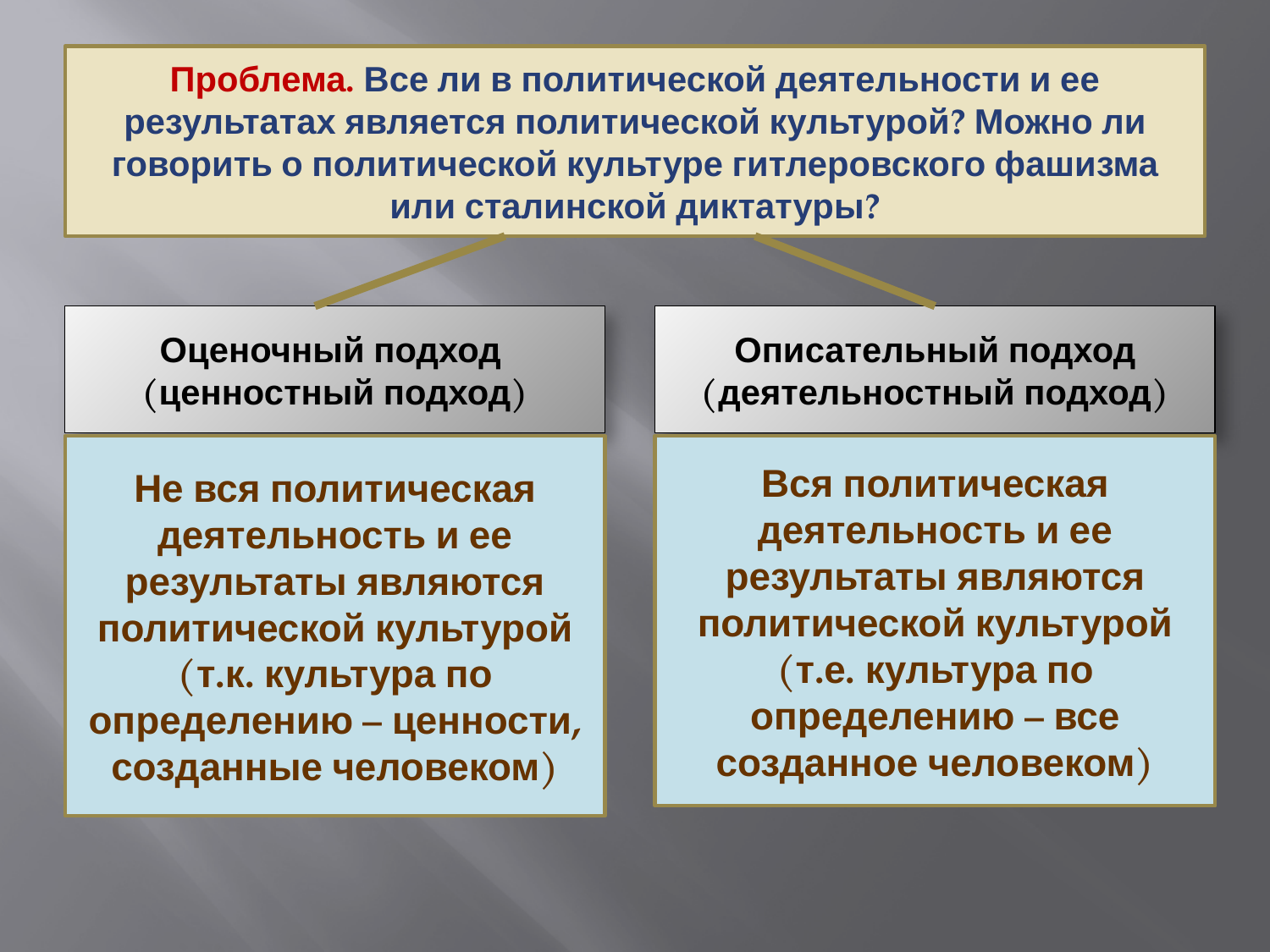

Проблема. Все ли в политической деятельности и ее результатах является политической культурой? Можно ли говорить о политической культуре гитлеровского фашизма или сталинской диктатуры?
Оценочный подход
(ценностный подход)
Описательный подход (деятельностный подход)
Не вся политическая деятельность и ее результаты являются политической культурой (т.к. культура по определению – ценности, созданные человеком)
Вся политическая деятельность и ее результаты являются политической культурой (т.е. культура по определению – все созданное человеком)